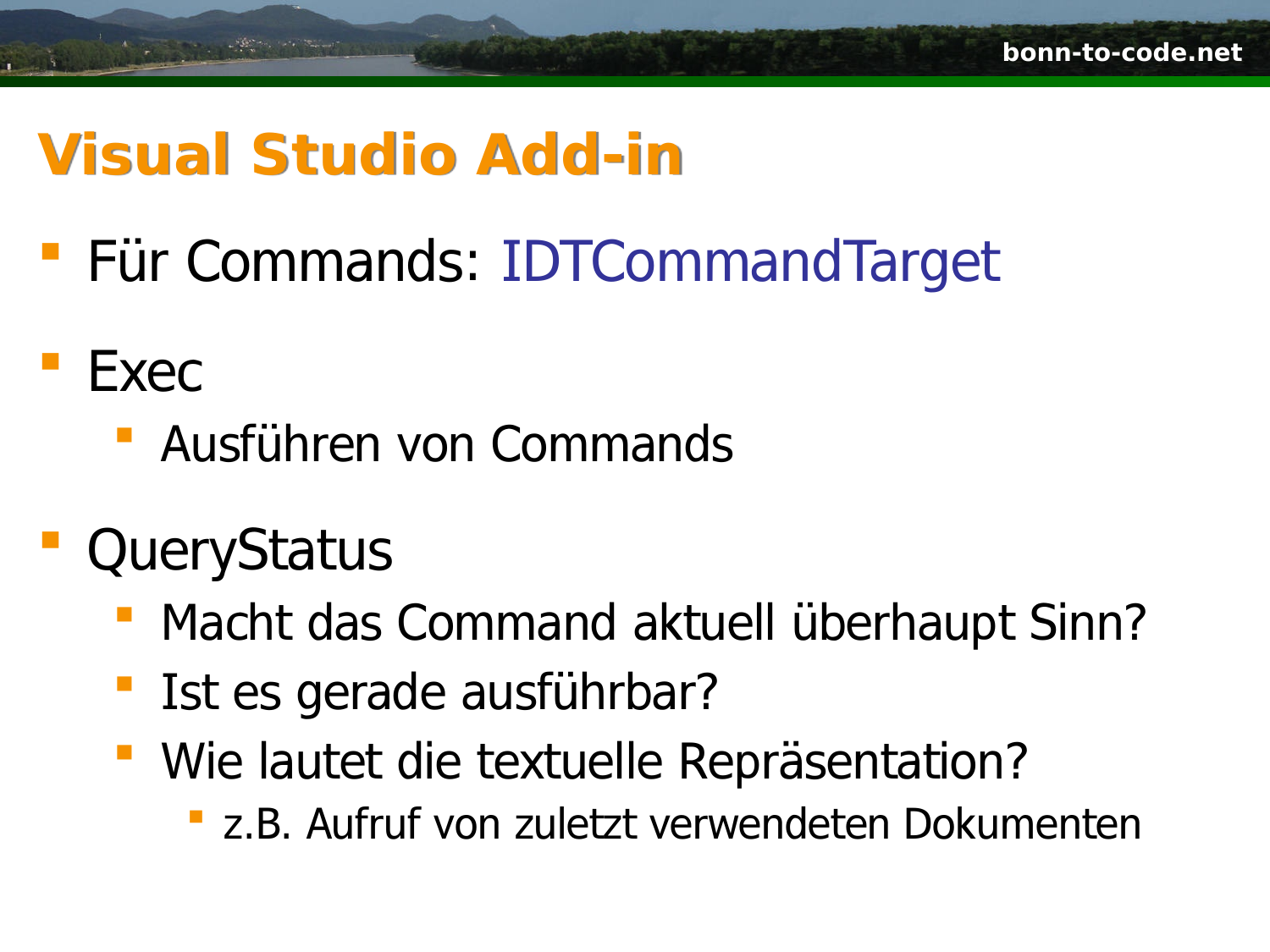

# Visual Studio Add-in
Für Commands: IDTCommandTarget
Exec
Ausführen von Commands
QueryStatus
Macht das Command aktuell überhaupt Sinn?
Ist es gerade ausführbar?
Wie lautet die textuelle Repräsentation?
z.B. Aufruf von zuletzt verwendeten Dokumenten